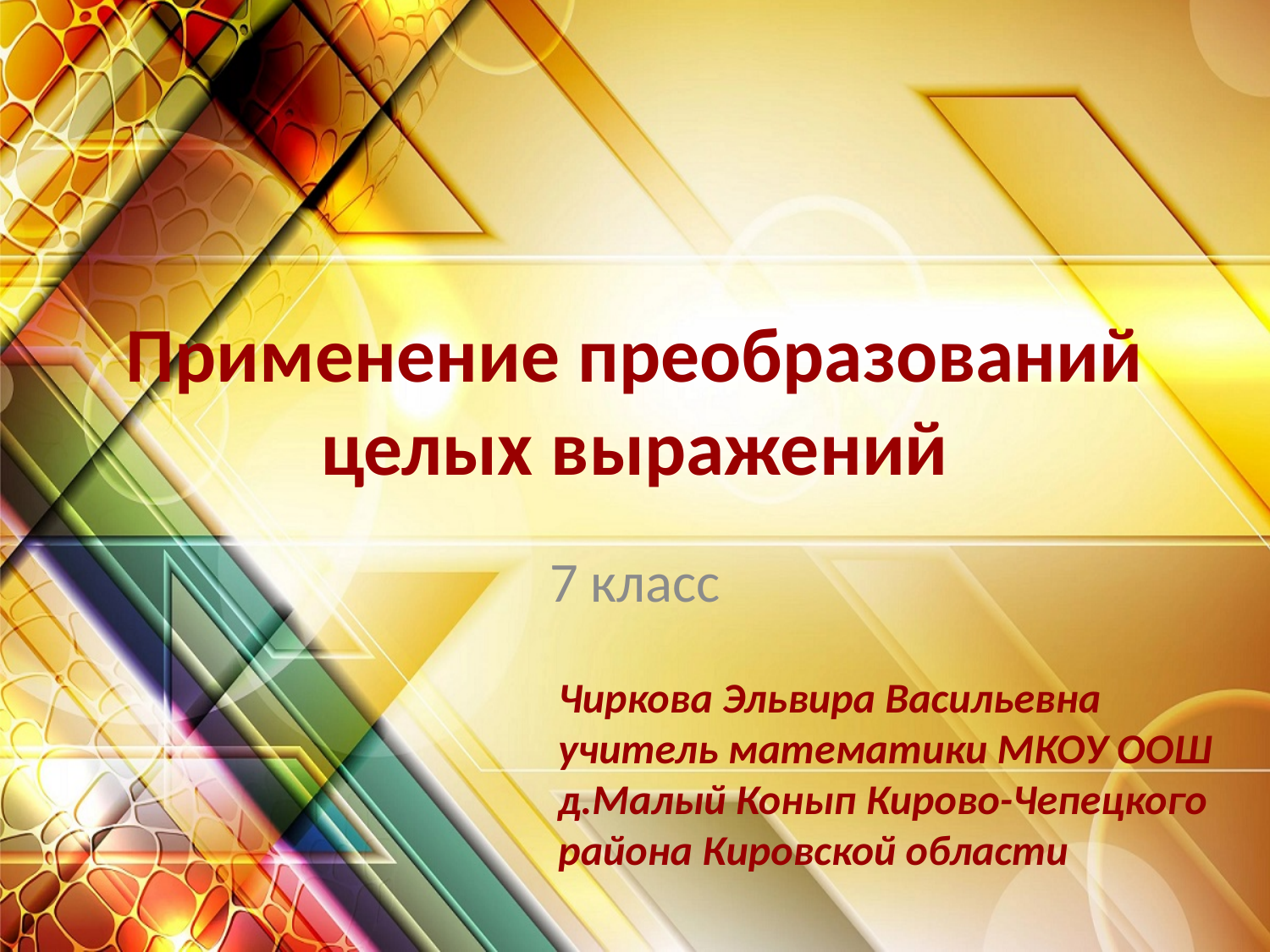

# Применение преобразований целых выражений
7 класс
Чиркова Эльвира Васильевна
учитель математики МКОУ ООШ д.Малый Конып Кирово-Чепецкого района Кировской области